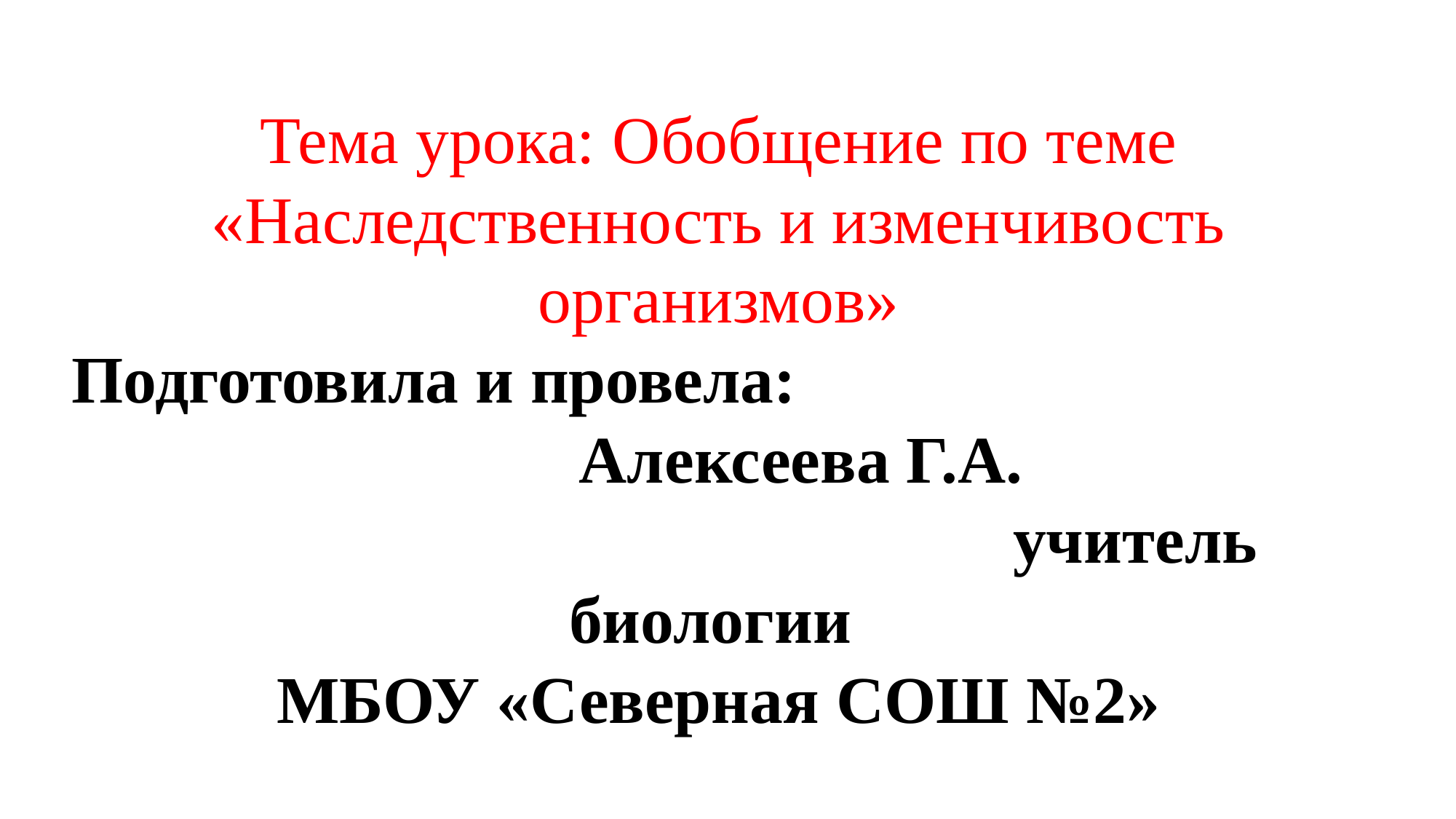

Тема урока: Обобщение по теме «Наследственность и изменчивость организмов»
 Подготовила и провела:                                                                   Алексеева Г.А.                                                                        учитель биологии
 МБОУ «Северная СОШ №2»